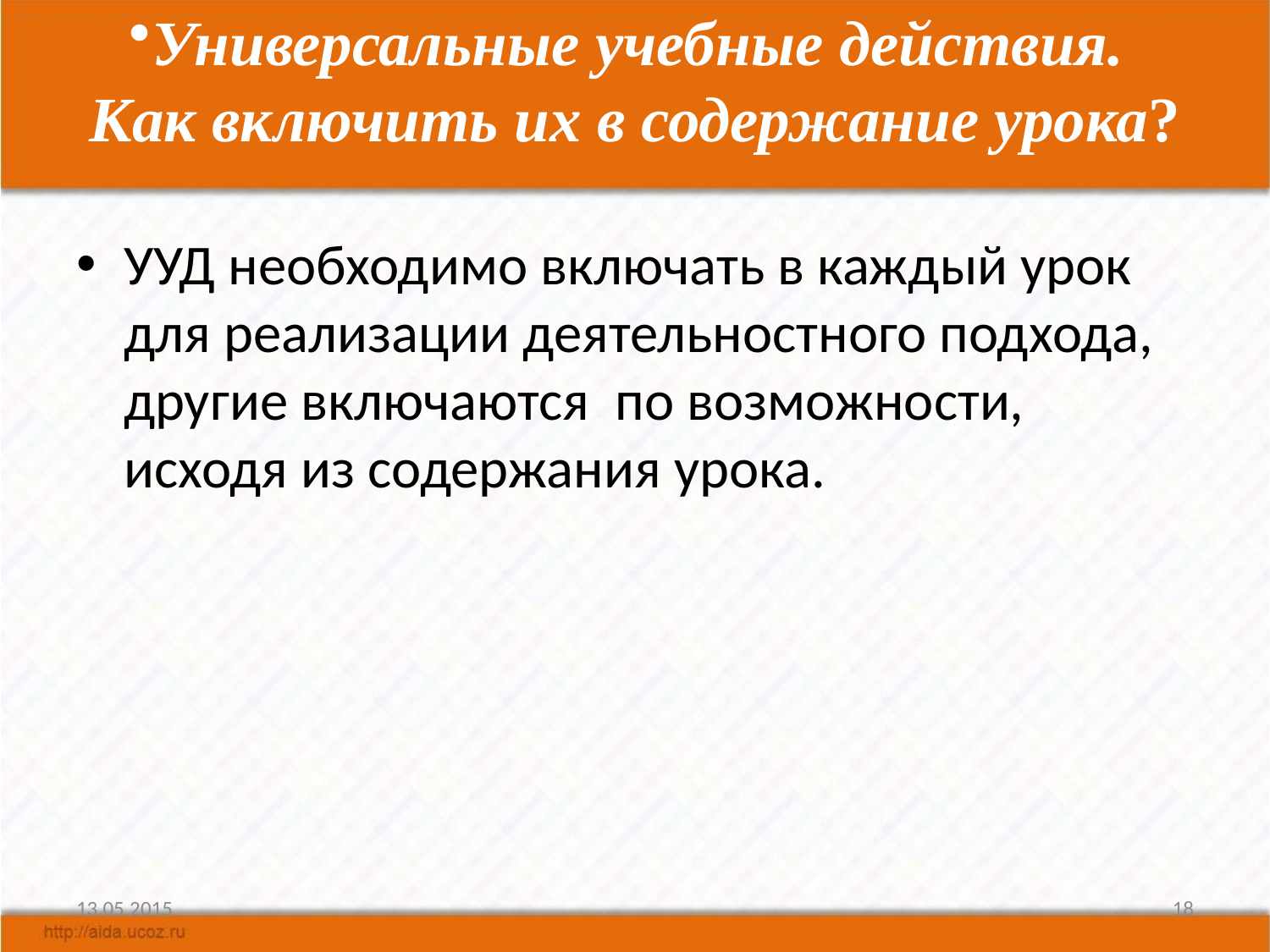

Универсальные учебные действия.
Как включить их в содержание урока?
УУД необходимо включать в каждый урок для реализации деятельностного подхода, другие включаются  по возможности, исходя из содержания урока.

13.05.2015
18